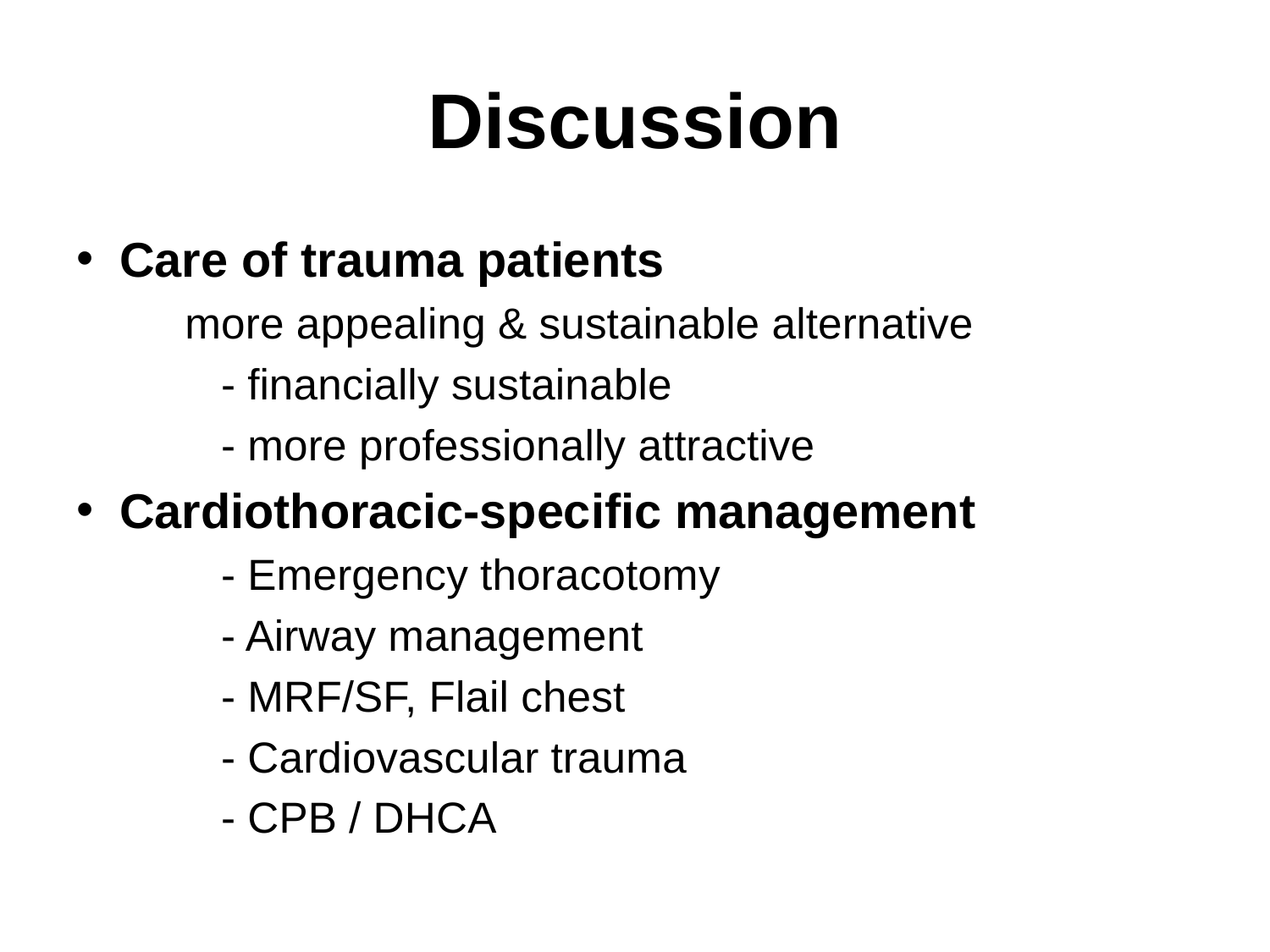

# Discussion
Care of trauma patients
         more appealing & sustainable alternative
            - financially sustainable
            - more professionally attractive
Cardiothoracic-specific management
            - Emergency thoracotomy
            - Airway management
            - MRF/SF, Flail chest
            - Cardiovascular trauma
            - CPB / DHCA